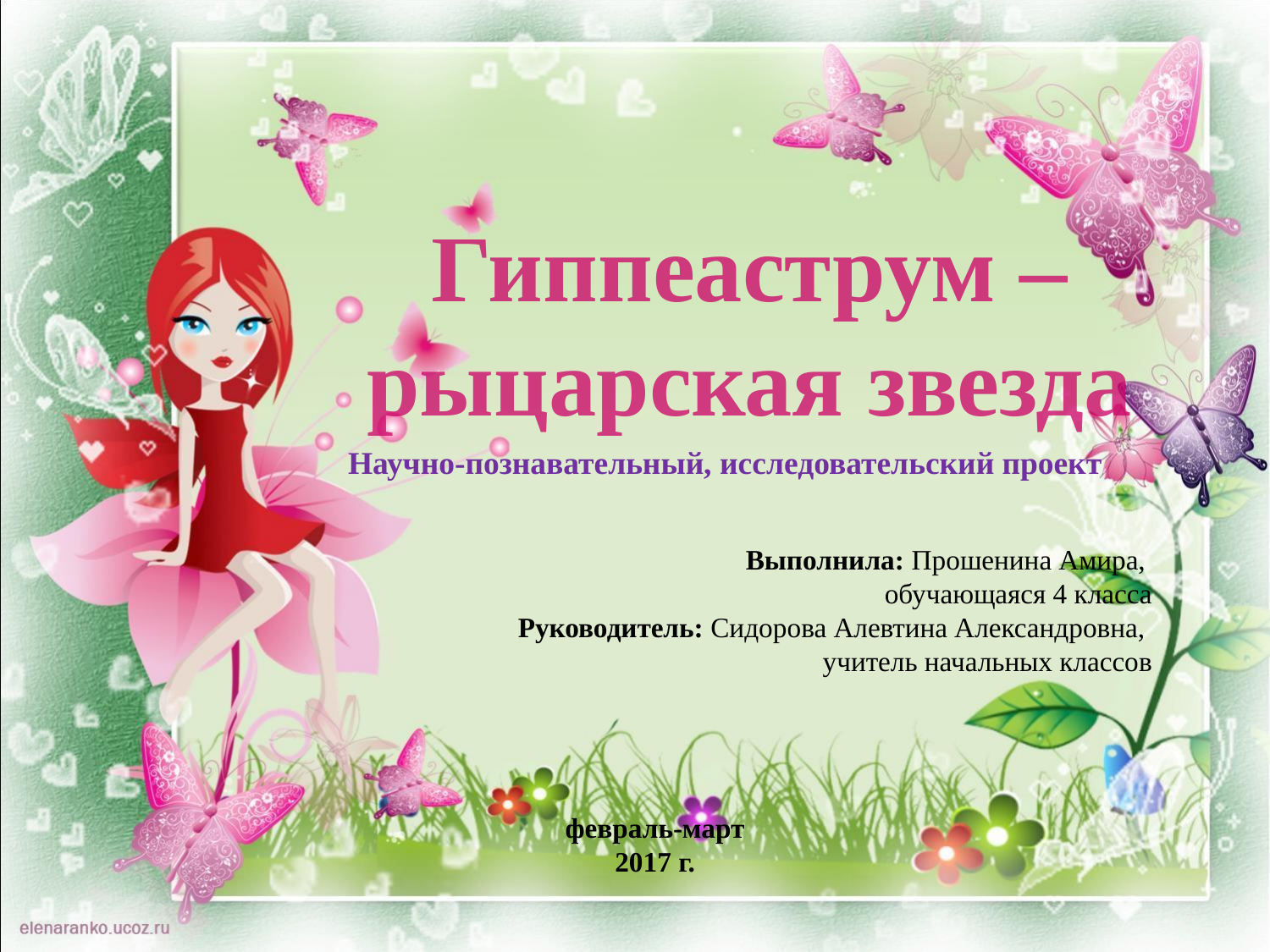

# Гиппеаструм – рыцарская звезда
Научно-познавательный, исследовательский проект
Выполнила: Прошенина Амира,
обучающаяся 4 класса
Руководитель: Сидорова Алевтина Александровна,
учитель начальных классов
февраль-март 2017 г.